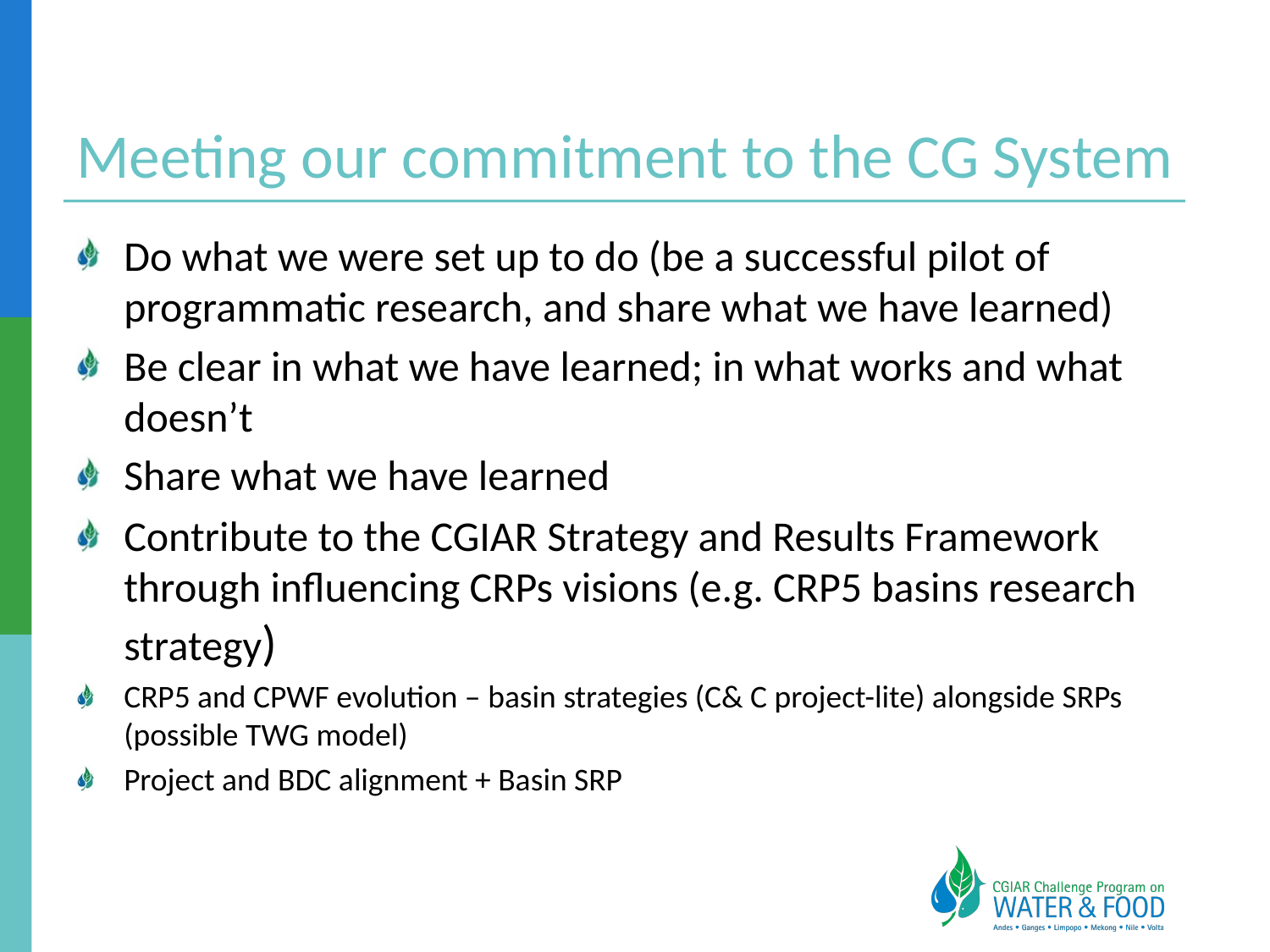

# Meeting our commitment to the CG System
Do what we were set up to do (be a successful pilot of programmatic research, and share what we have learned)
Be clear in what we have learned; in what works and what doesn’t
Share what we have learned
Contribute to the CGIAR Strategy and Results Framework through influencing CRPs visions (e.g. CRP5 basins research strategy)
CRP5 and CPWF evolution – basin strategies (C& C project-lite) alongside SRPs (possible TWG model)
Project and BDC alignment + Basin SRP